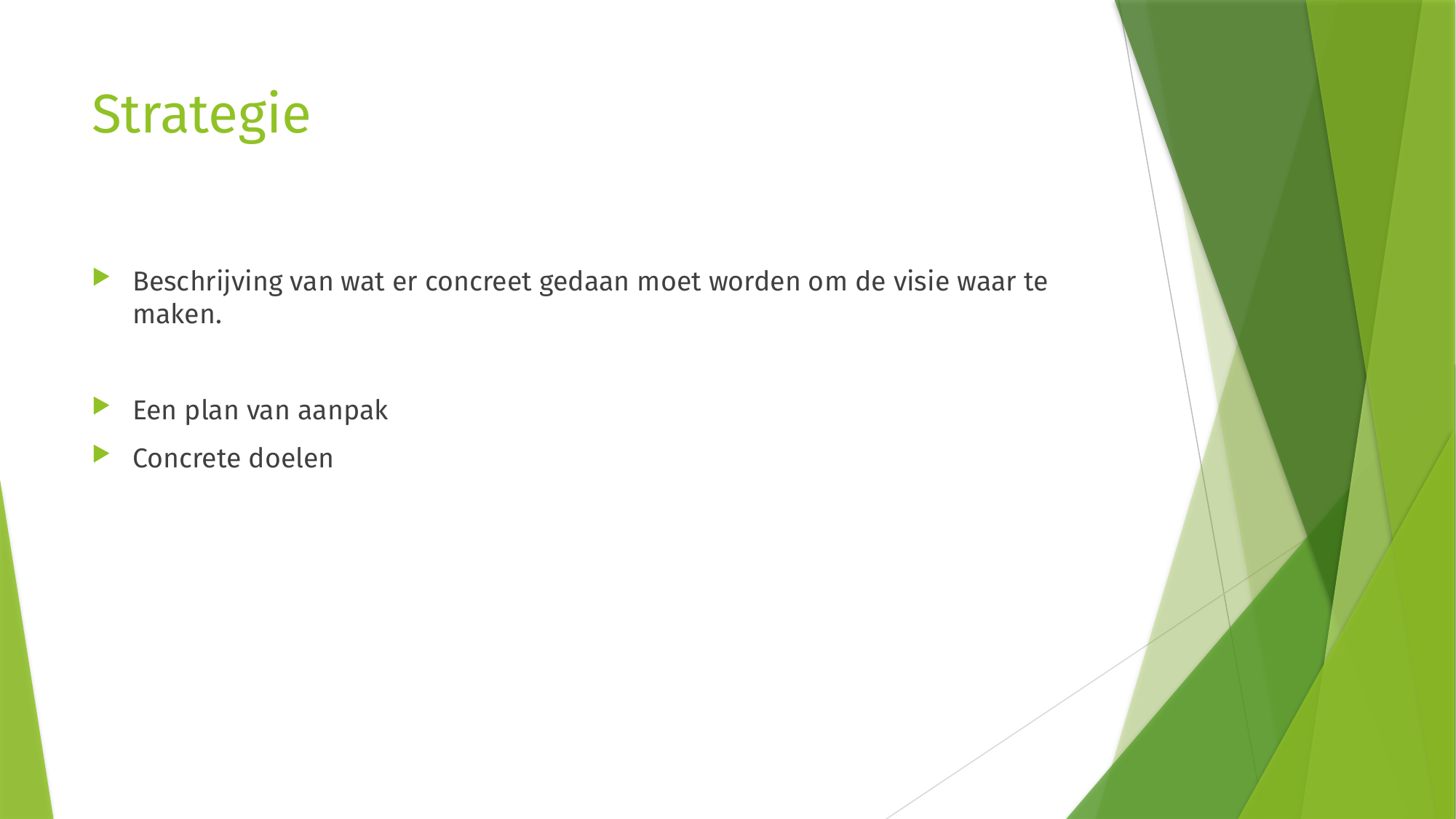

# Strategie
Beschrijving van wat er concreet gedaan moet worden om de visie waar te maken.

Een plan van aanpak
Concrete doelen